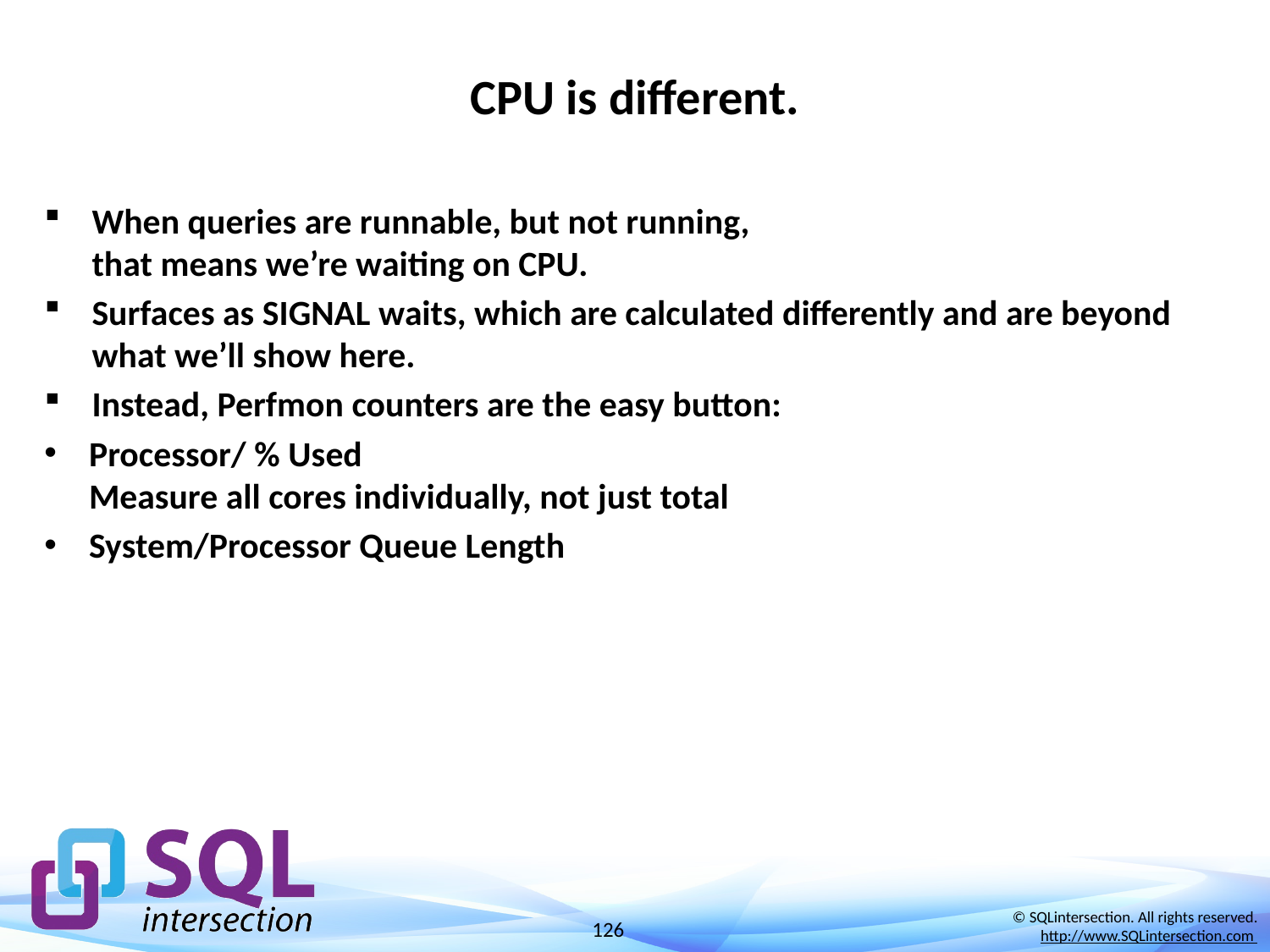

# CPU is different.
When queries are runnable, but not running,
that means we’re waiting on CPU.
Surfaces as SIGNAL waits, which are calculated differently and are beyond what we’ll show here.
Instead, Perfmon counters are the easy button:
Processor/ % Used
Measure all cores individually, not just total
System/Processor Queue Length